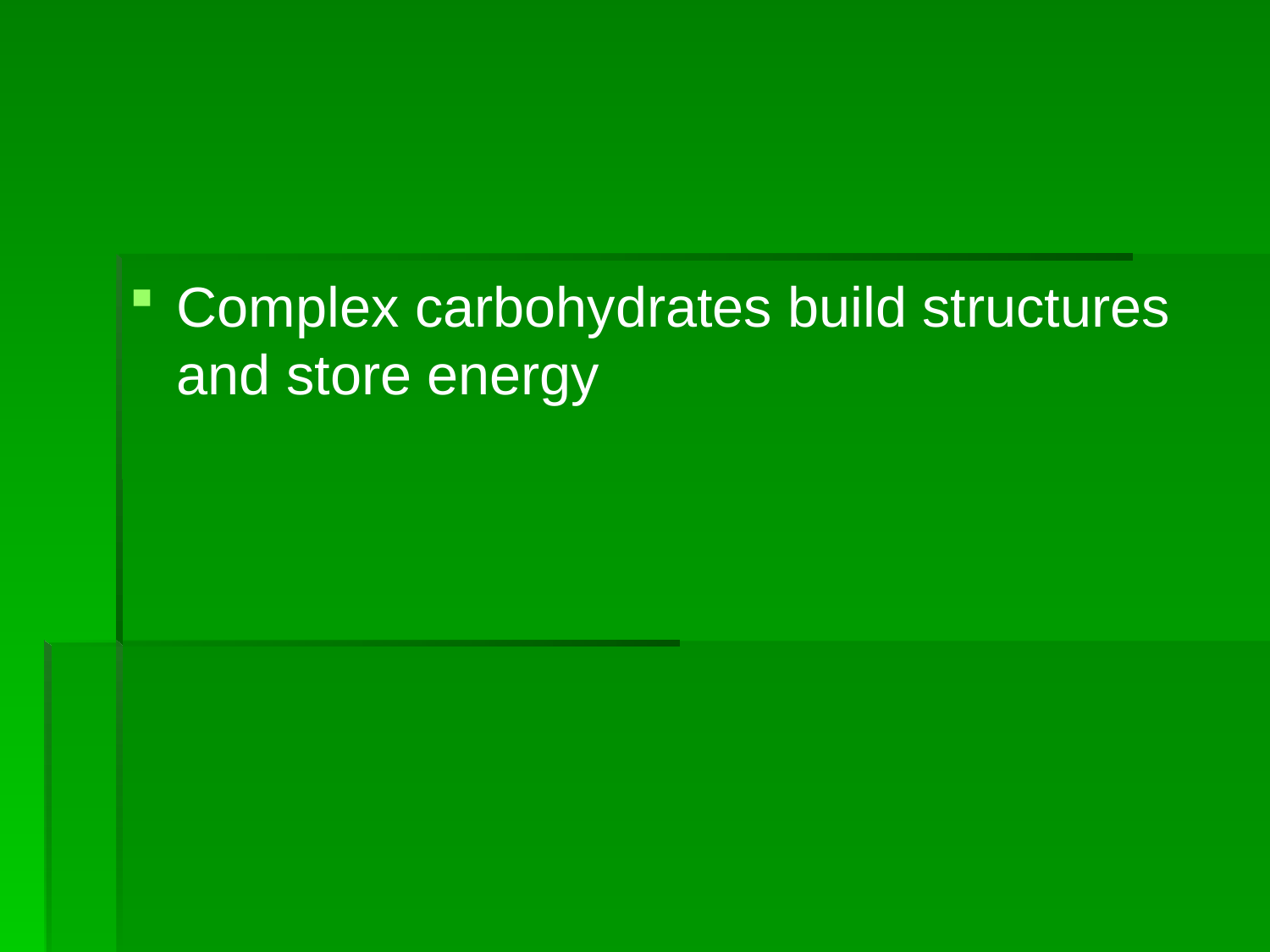

#
Complex carbohydrates build structures and store energy